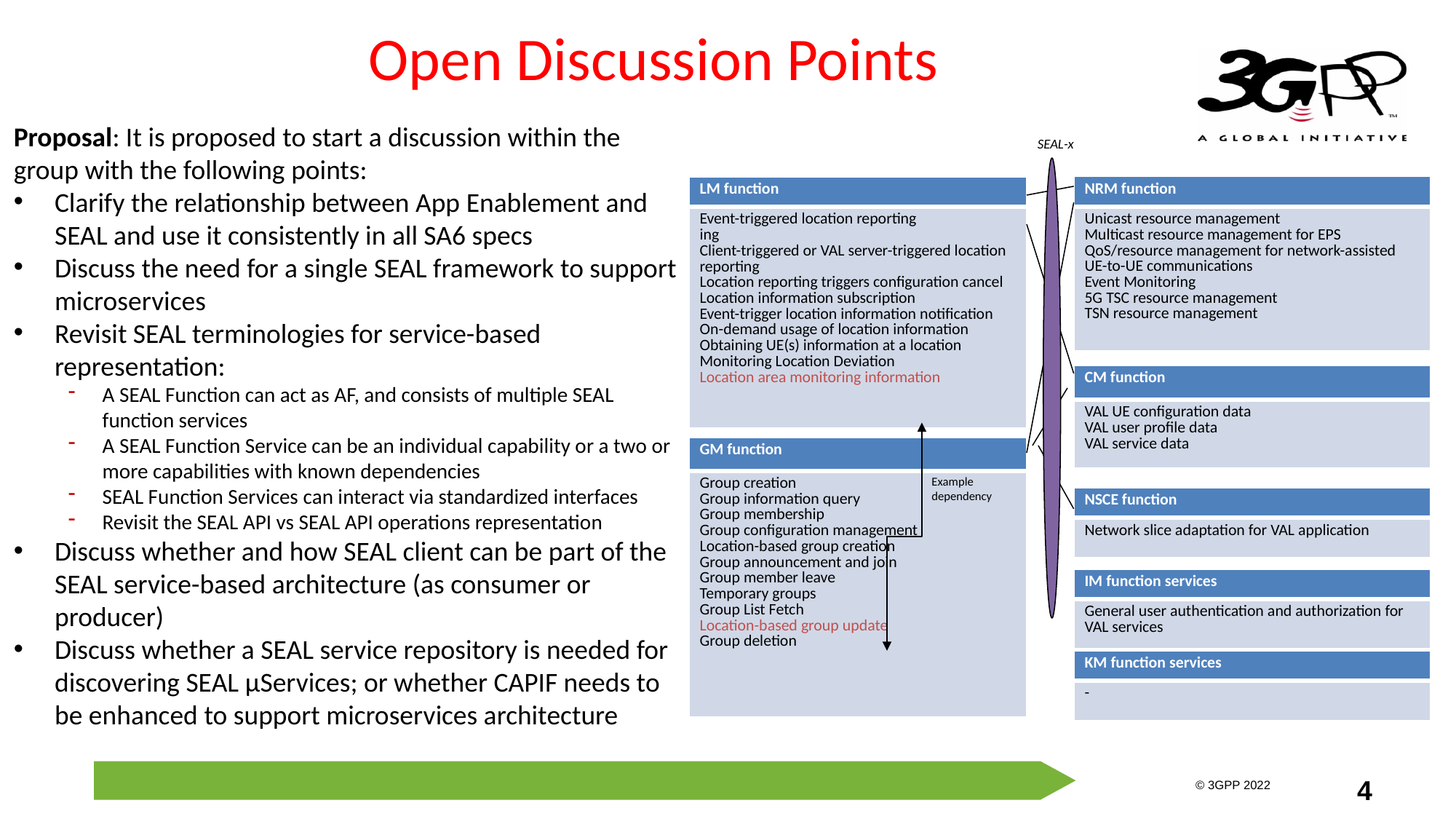

# Open Discussion Points
Proposal: It is proposed to start a discussion within the group with the following points:
Clarify the relationship between App Enablement and SEAL and use it consistently in all SA6 specs
Discuss the need for a single SEAL framework to support microservices
Revisit SEAL terminologies for service-based representation:
A SEAL Function can act as AF, and consists of multiple SEAL function services
A SEAL Function Service can be an individual capability or a two or more capabilities with known dependencies
SEAL Function Services can interact via standardized interfaces
Revisit the SEAL API vs SEAL API operations representation
Discuss whether and how SEAL client can be part of the SEAL service-based architecture (as consumer or producer)
Discuss whether a SEAL service repository is needed for discovering SEAL μServices; or whether CAPIF needs to be enhanced to support microservices architecture
SEAL-x

| NRM function |
| --- |
| Unicast resource management Multicast resource management for EPS QoS/resource management for network-assisted UE-to-UE communications Event Monitoring 5G TSC resource management TSN resource management |
| LM function |
| --- |
| Event-triggered location reporting ing Client-triggered or VAL server-triggered location reporting Location reporting triggers configuration cancel Location information subscription Event-trigger location information notification On-demand usage of location information Obtaining UE(s) information at a location Monitoring Location Deviation Location area monitoring information |
| CM function |
| --- |
| VAL UE configuration data VAL user profile data VAL service data |
| GM function |
| --- |
| Group creation Group information query Group membership Group configuration management Location-based group creation Group announcement and join Group member leave Temporary groups Group List Fetch Location-based group update Group deletion |
Example dependency
| NSCE function |
| --- |
| Network slice adaptation for VAL application |
| IM function services |
| --- |
| General user authentication and authorization for VAL services |
| KM function services |
| --- |
| - |